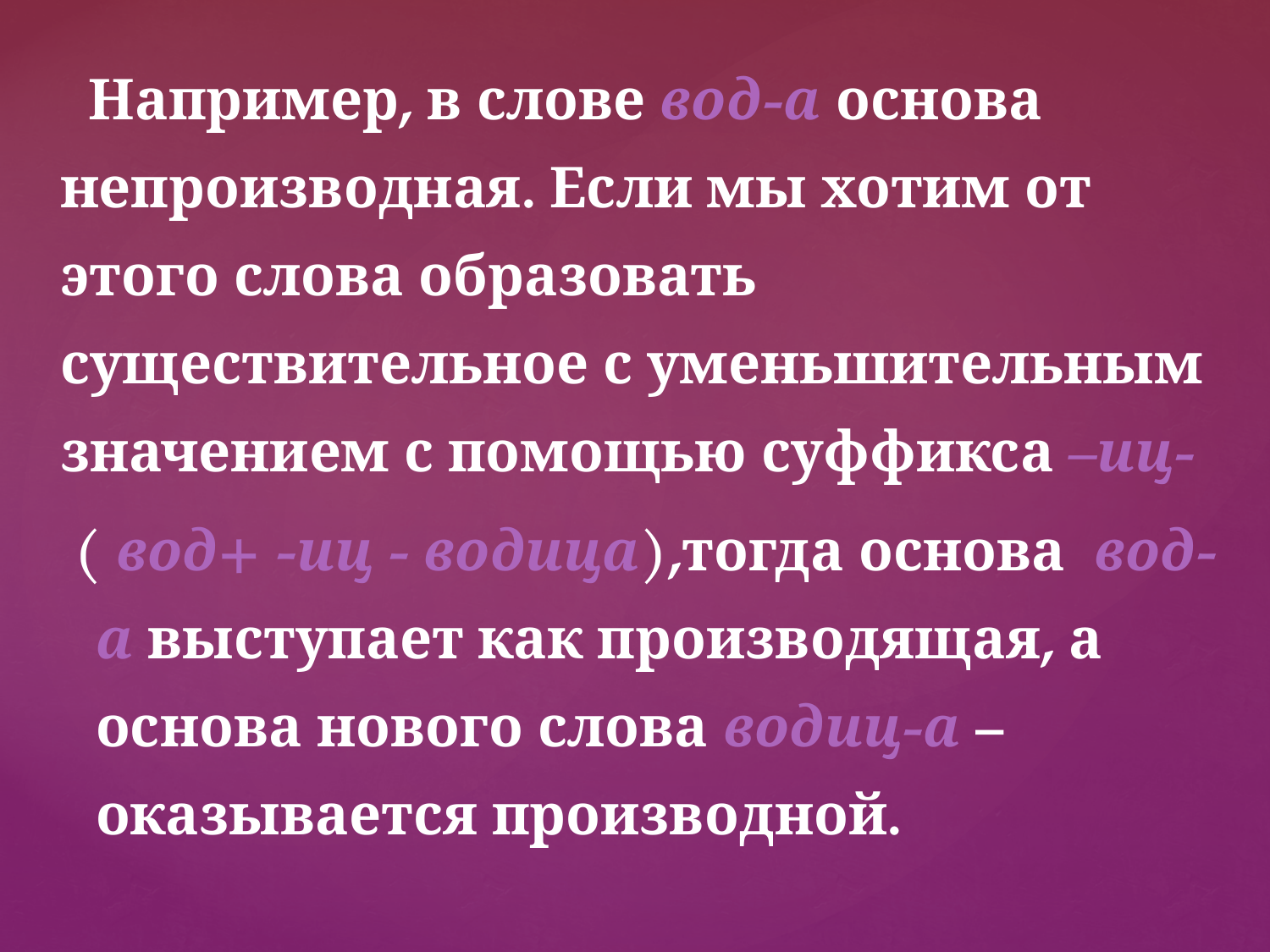

Например, в слове вод-а основа непроизводная. Если мы хотим от этого слова образовать существительное с уменьшительным значением с помощью суффикса –иц-
 ( вод+ -иц - водица),тогда основа  вод-а выступает как производящая, а основа нового слова водиц-а – оказывается производной.

#